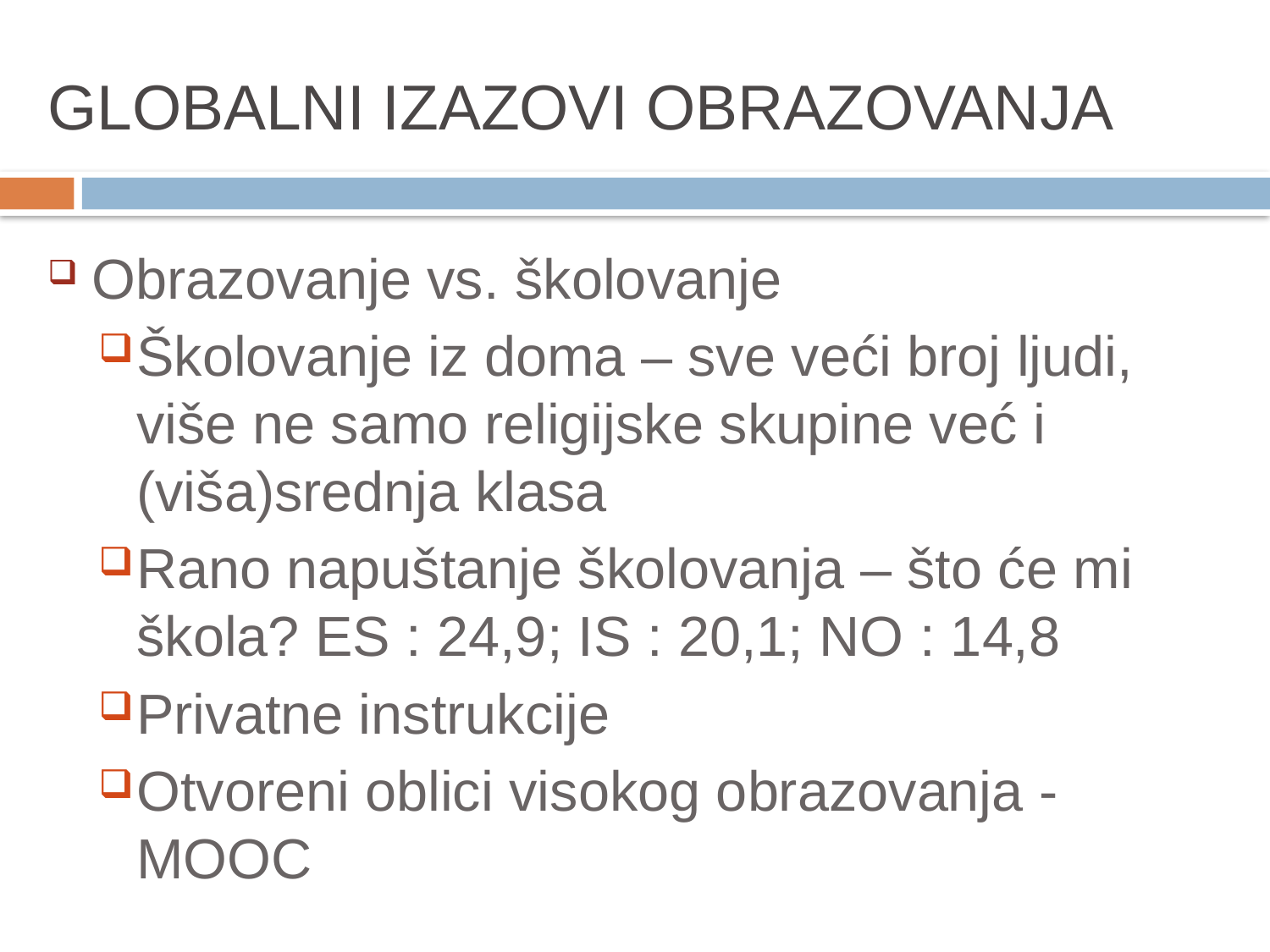

# GLOBALNI IZAZOVI OBRAZOVANJA
Obrazovanje vs. školovanje
Školovanje iz doma – sve veći broj ljudi, više ne samo religijske skupine već i (viša)srednja klasa
Rano napuštanje školovanja – što će mi škola? ES : 24,9; IS : 20,1; NO : 14,8
Privatne instrukcije
Otvoreni oblici visokog obrazovanja - MOOC